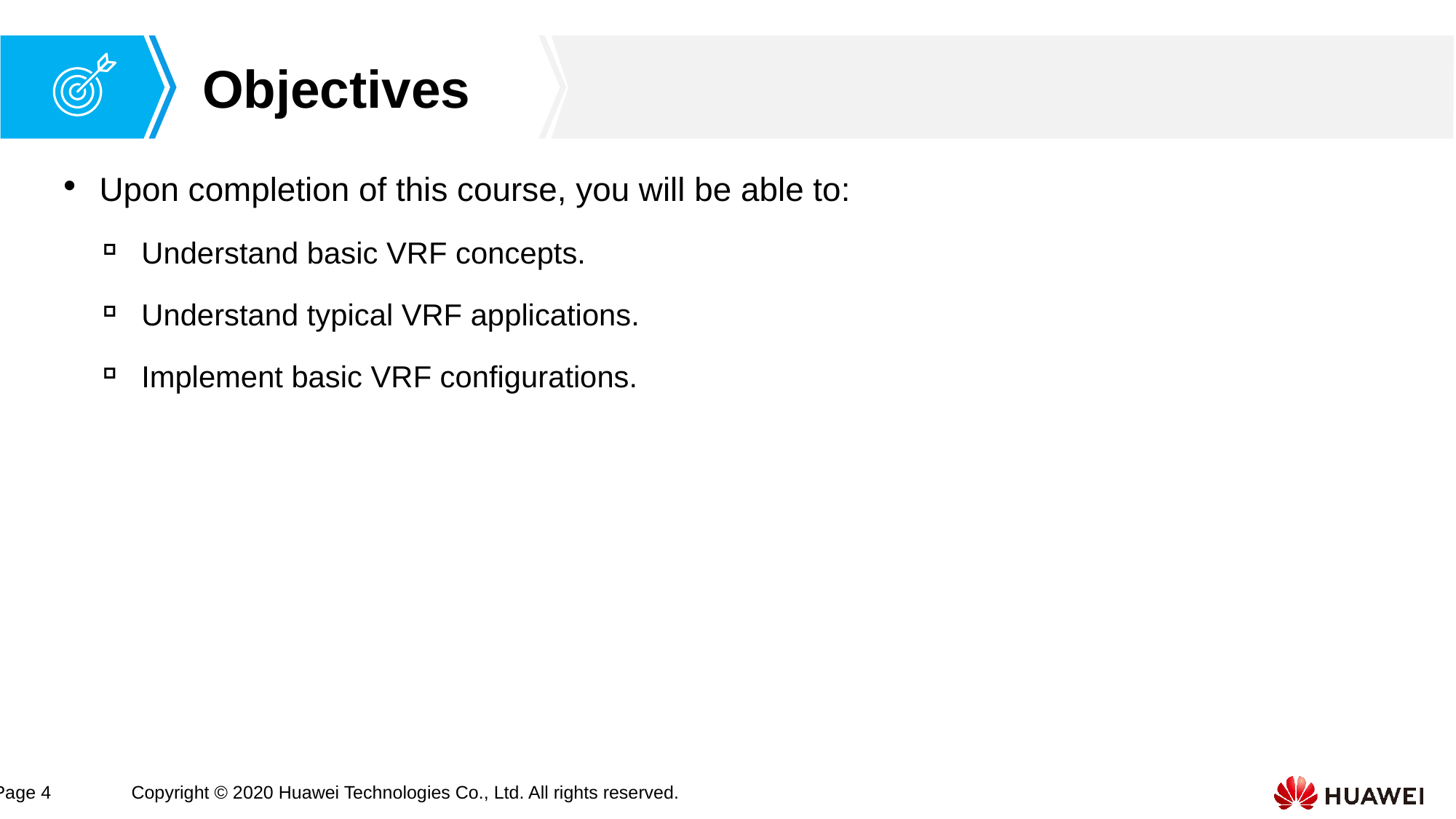

Upon completion of this course, you will be able to:
Understand basic VRF concepts.
Understand typical VRF applications.
Implement basic VRF configurations.